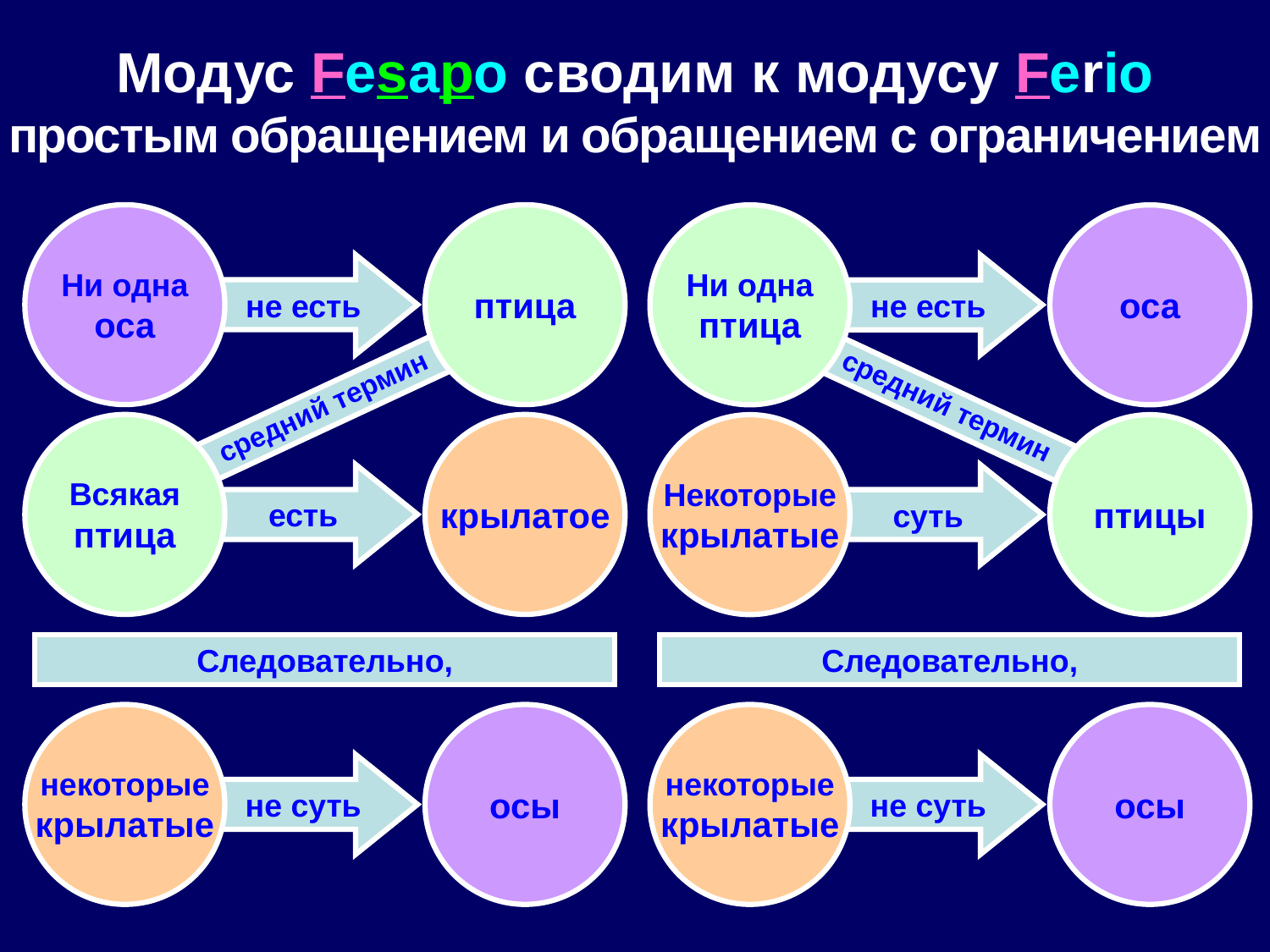

Модус Fesapo сводим к модусу Ferio
простым обращением и обращением с ограничением
Ни одна
оса
птица
Ни одна
птица
оса
не есть
не есть
 средний термин
не суть
средний термин
Всякая
птица
крылатое
Некоторые
крылатые
птицы
есть
суть
Следовательно,
Следовательно,
некоторые
крылатые
осы
некоторые
крылатые
осы
не суть
не суть